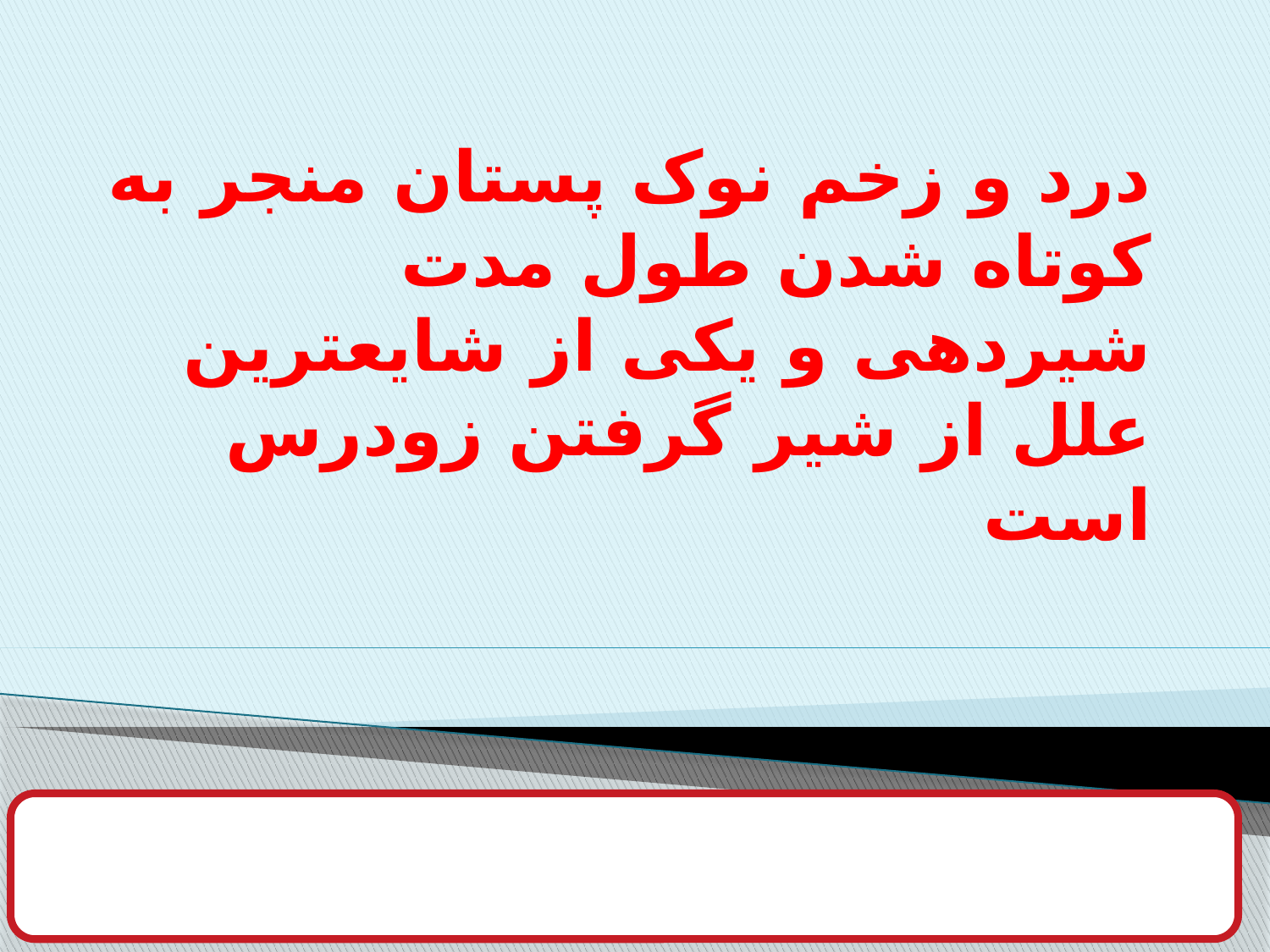

# درد و زخم نوک پستان منجر به کوتاه شدن طول مدت شیردهی و یکی از شایعترین علل از شیر گرفتن زودرس است